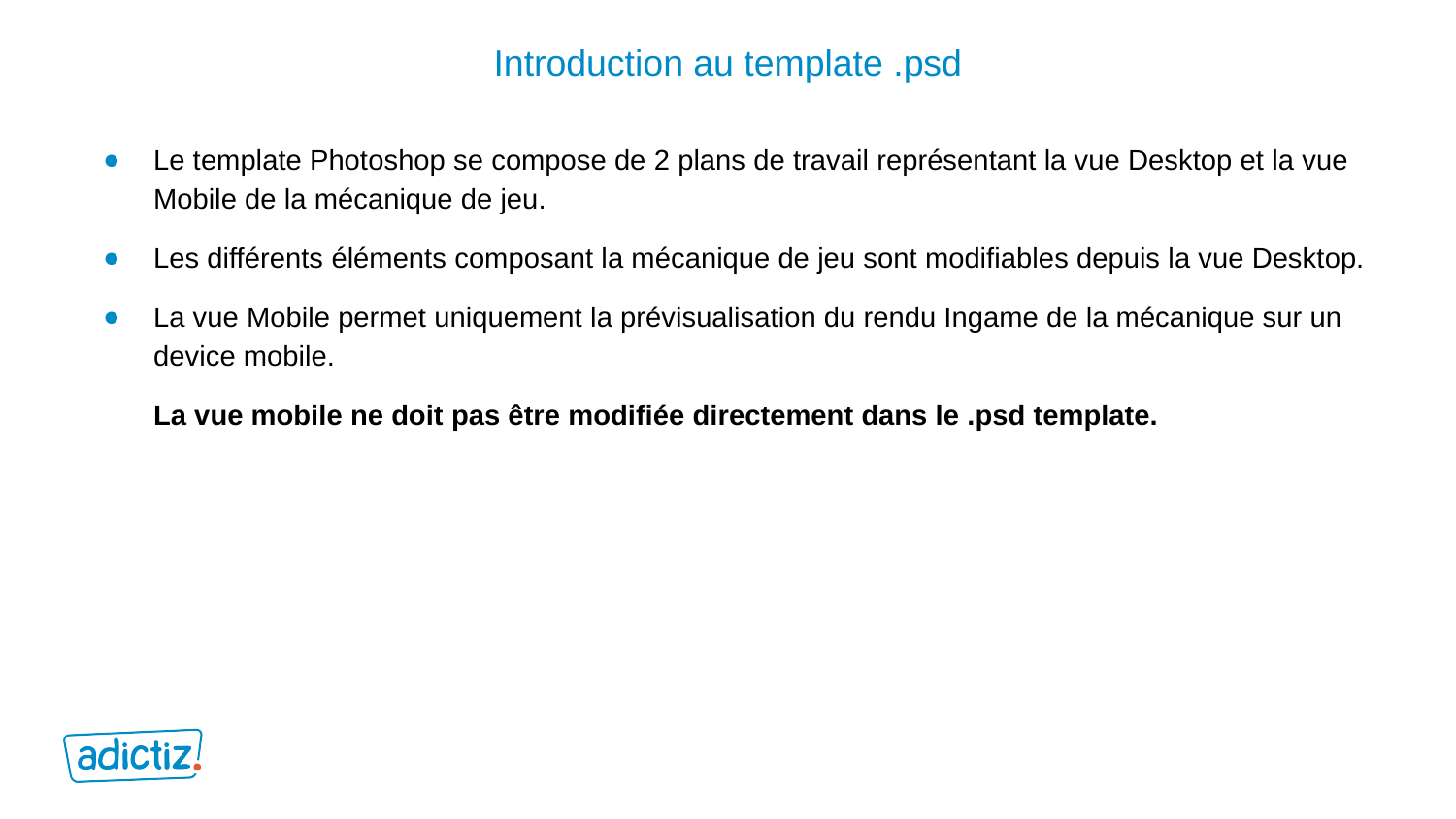

# Introduction au template .psd
Le template Photoshop se compose de 2 plans de travail représentant la vue Desktop et la vue Mobile de la mécanique de jeu.
Les différents éléments composant la mécanique de jeu sont modifiables depuis la vue Desktop.
La vue Mobile permet uniquement la prévisualisation du rendu Ingame de la mécanique sur un device mobile.
La vue mobile ne doit pas être modifiée directement dans le .psd template.